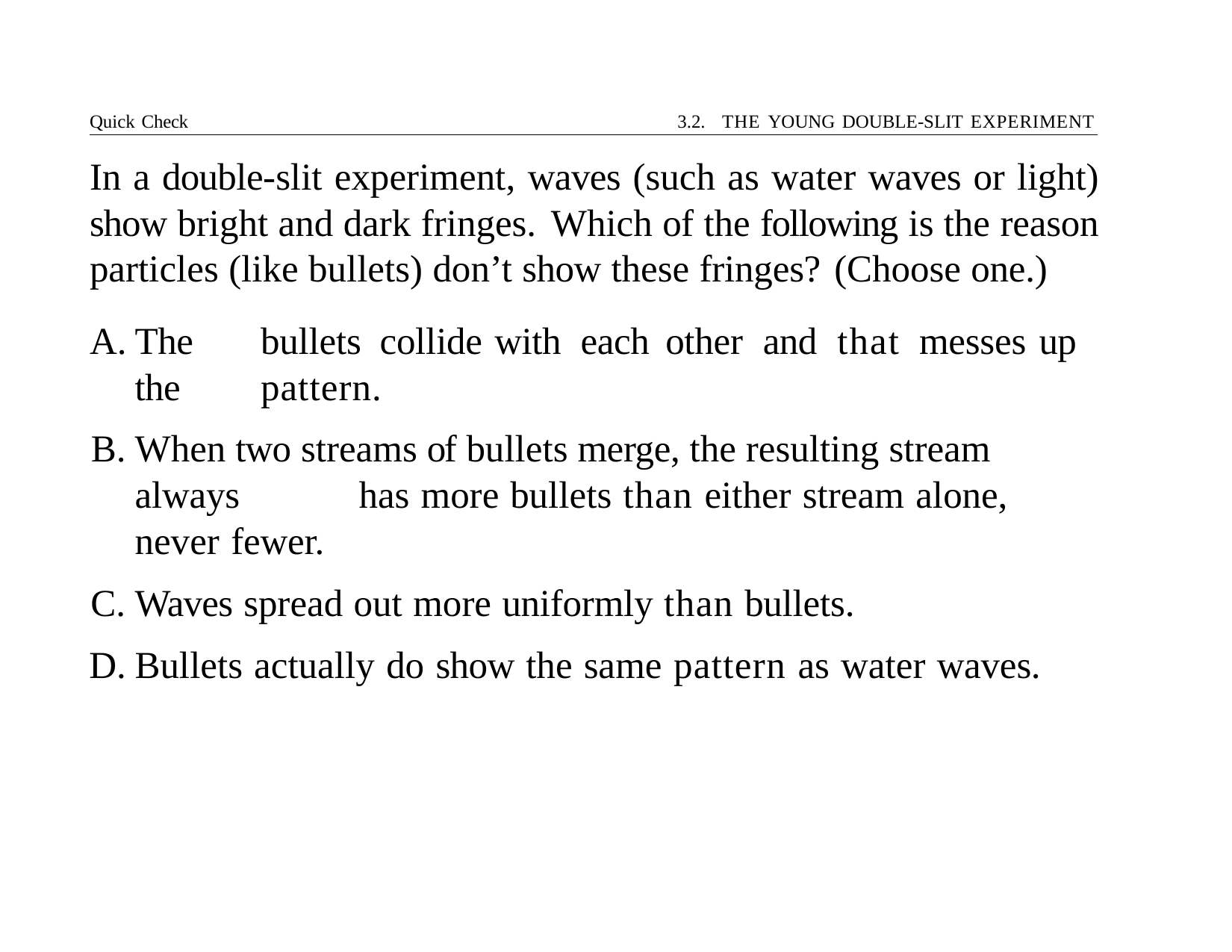

Quick Check	3.2.  THE YOUNG DOUBLE-SLIT EXPERIMENT

# In a double-slit experiment, waves (such as water waves or light) show bright and dark fringes. Which of the following is the reason particles (like bullets) don’t show these fringes? (Choose one.)
The	bullets	collide	with	each	other	and	that	messes	up	the 	pattern.
When two streams of bullets merge, the resulting stream always 	has more bullets than either stream alone, never fewer.
Waves spread out more uniformly than bullets.
Bullets actually do show the same pattern as water waves.